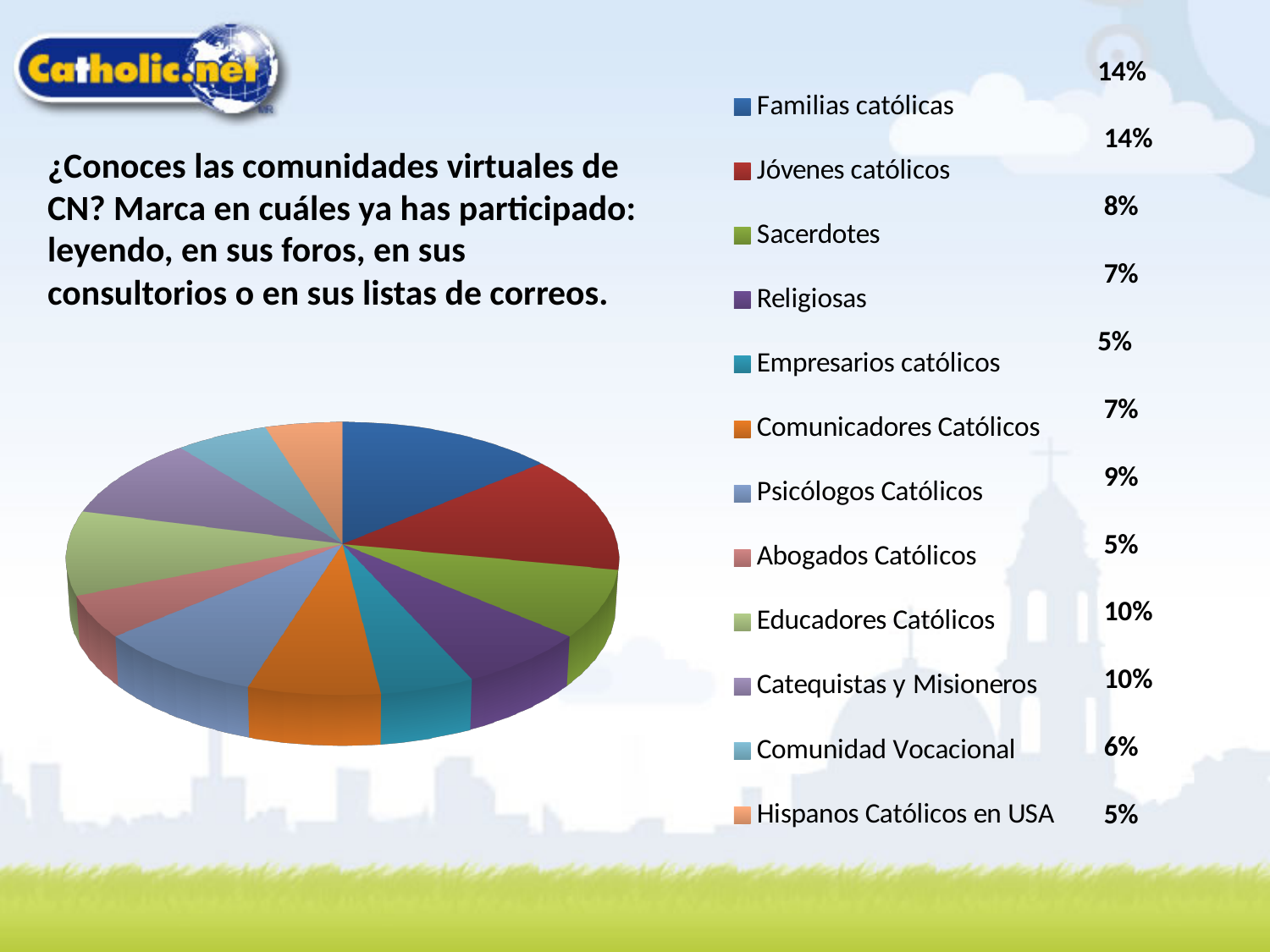

14%

 14%

 8%

 7%

5%

 7%

 9%

 5%

 10%

 10%

 6%

 5%

[unsupported chart]

¿Conoces las comunidades virtuales de CN? Marca en cuáles ya has participado: leyendo, en sus foros, en sus consultorios o en sus listas de correos.